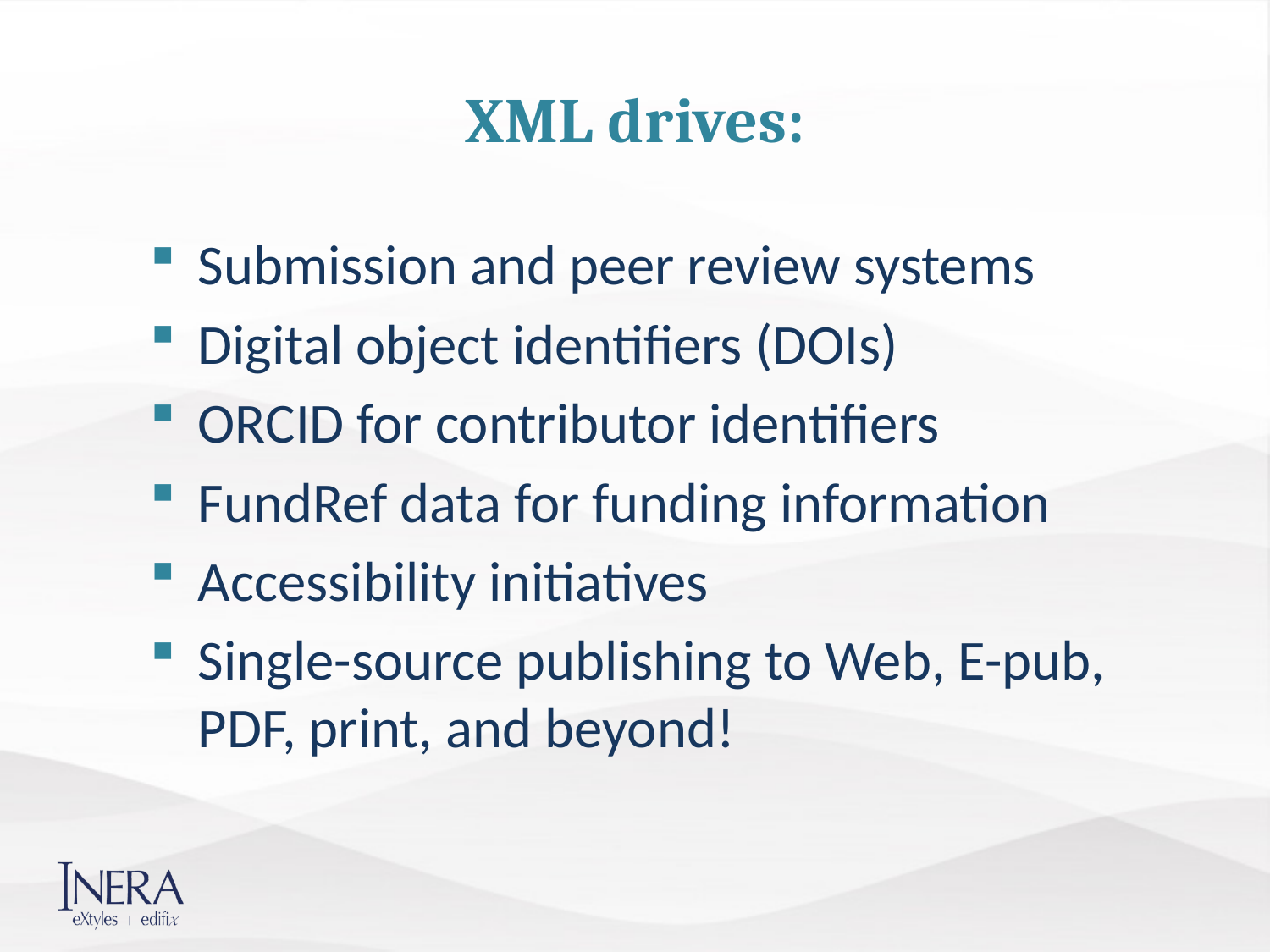

# XML drives:
Submission and peer review systems
Digital object identifiers (DOIs)
ORCID for contributor identifiers
FundRef data for funding information
Accessibility initiatives
Single-source publishing to Web, E-pub, PDF, print, and beyond!